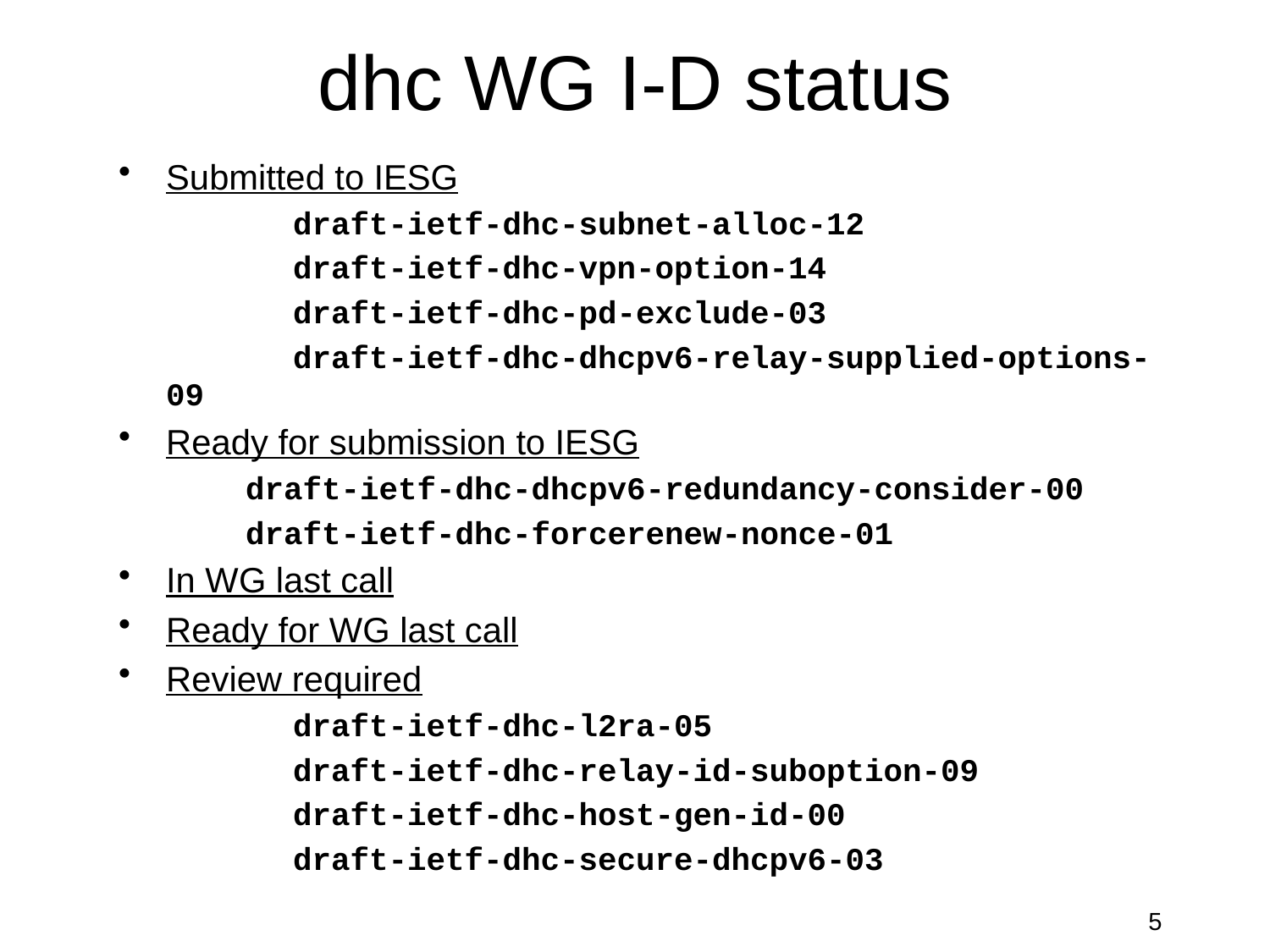

# dhc WG I-D status
Submitted to IESG
		draft-ietf-dhc-subnet-alloc-12
		draft-ietf-dhc-vpn-option-14
		draft-ietf-dhc-pd-exclude-03
		draft-ietf-dhc-dhcpv6-relay-supplied-options-09
Ready for submission to IESG
	draft-ietf-dhc-dhcpv6-redundancy-consider-00
	draft-ietf-dhc-forcerenew-nonce-01
In WG last call
Ready for WG last call
Review required
		draft-ietf-dhc-l2ra-05
		draft-ietf-dhc-relay-id-suboption-09
		draft-ietf-dhc-host-gen-id-00
		draft-ietf-dhc-secure-dhcpv6-03
5